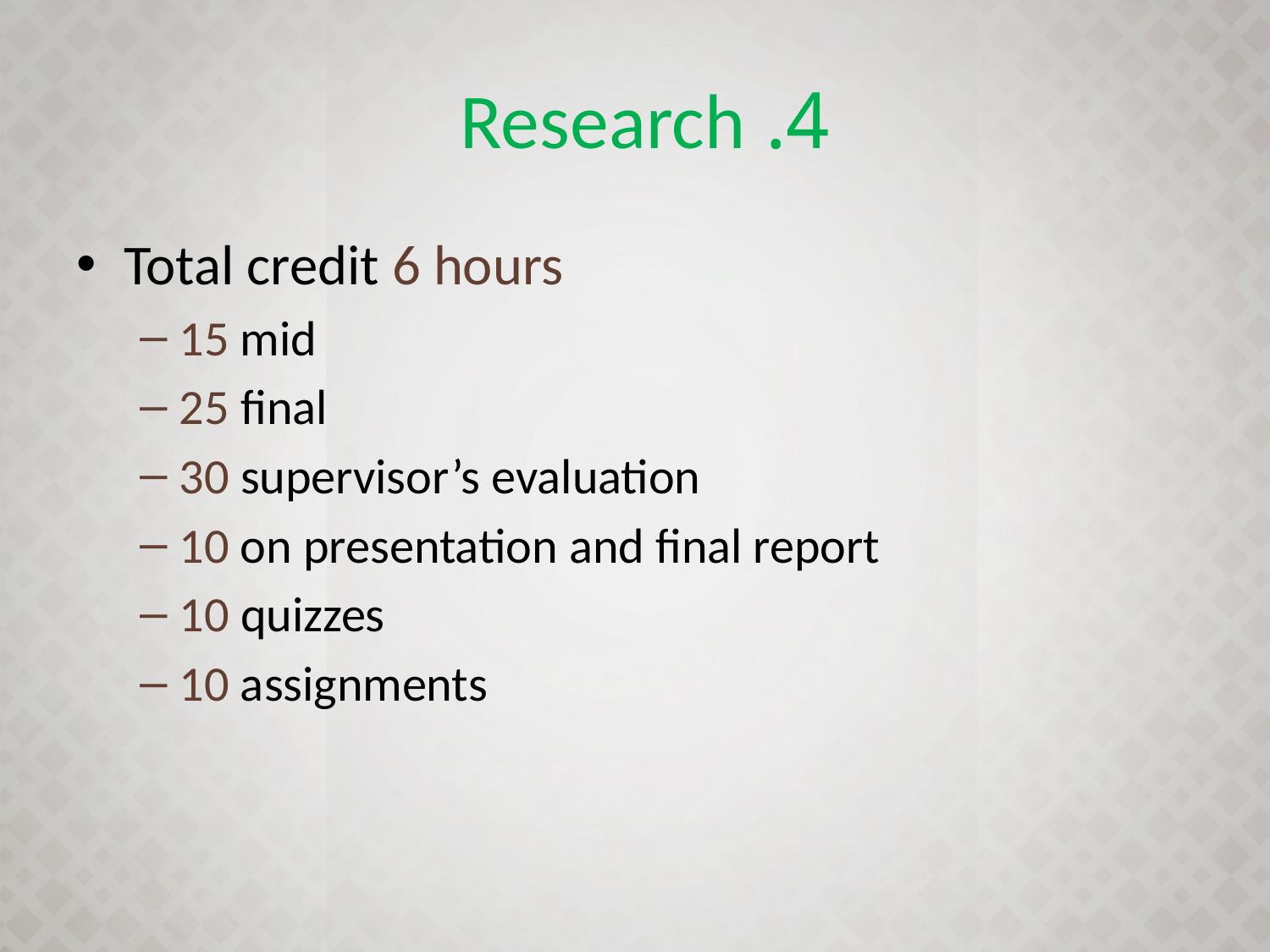

# 4. Research
Total credit 6 hours
15 mid
25 final
30 supervisor’s evaluation
10 on presentation and final report
10 quizzes
10 assignments